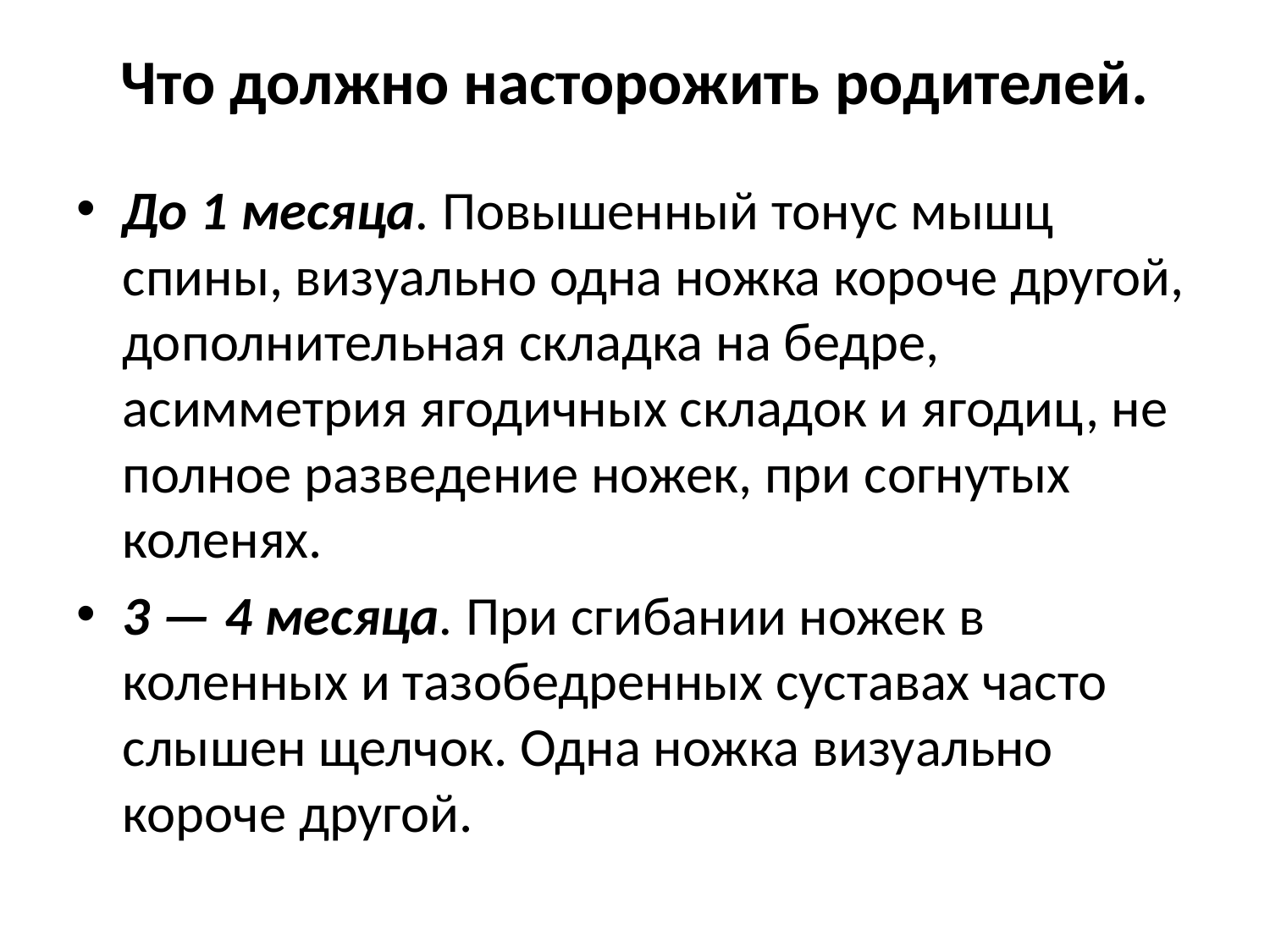

# Что должно насторожить родителей.
До 1 месяца. Повышенный тонус мышц спины, визуально одна ножка короче другой, дополнительная складка на бедре, асимметрия ягодичных складок и ягодиц, не полное разведение ножек, при согнутых коленях.
3 — 4 месяца. При сгибании ножек в коленных и тазобедренных суставах часто слышен щелчок. Одна ножка визуально короче другой.